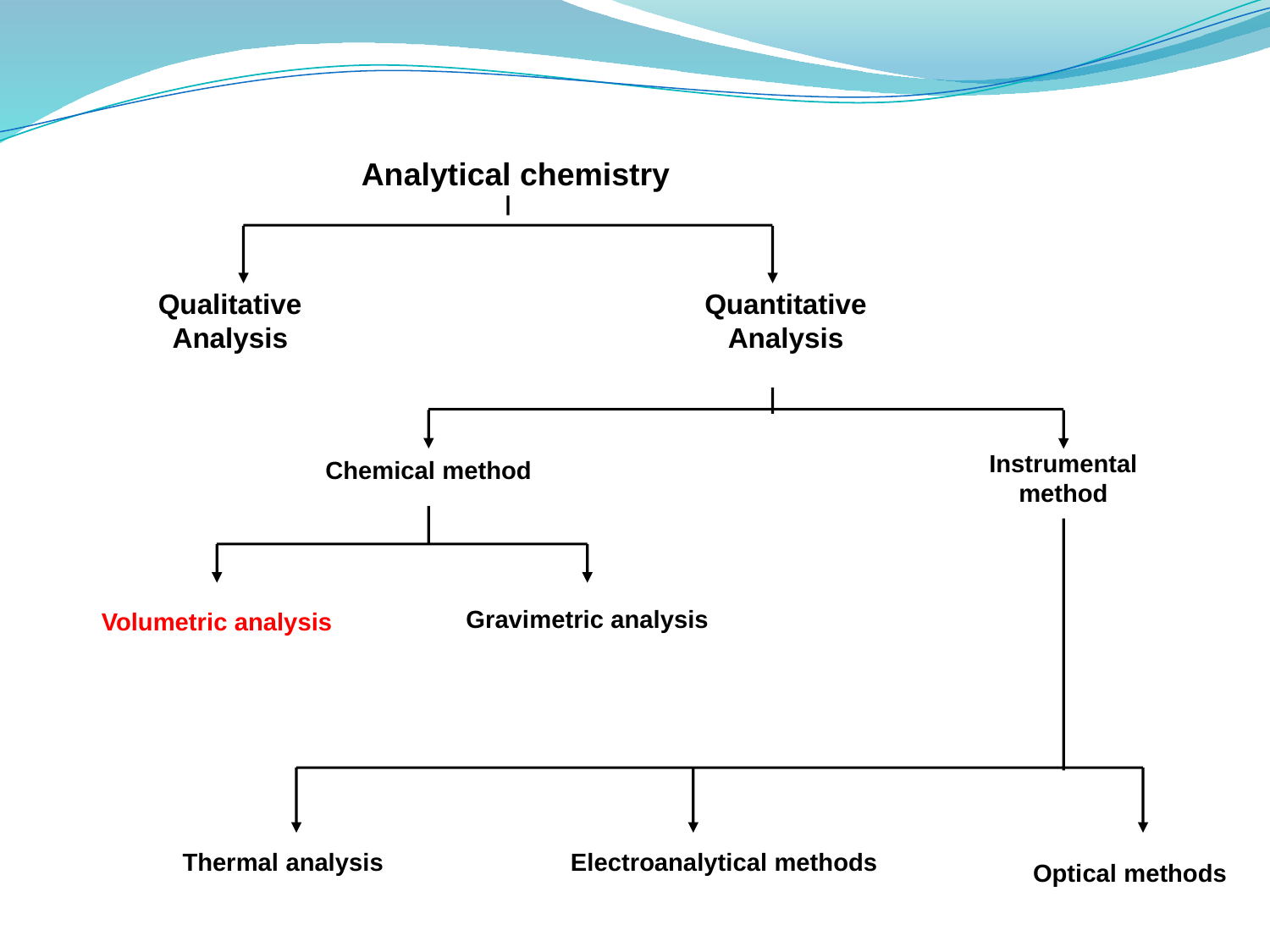

Analytical chemistry

Quantitative
Analysis
Qualitative
Analysis

Instrumental
method
Chemical method

Gravimetric analysis
Volumetric analysis

Thermal analysis
Electroanalytical methods
Optical methods